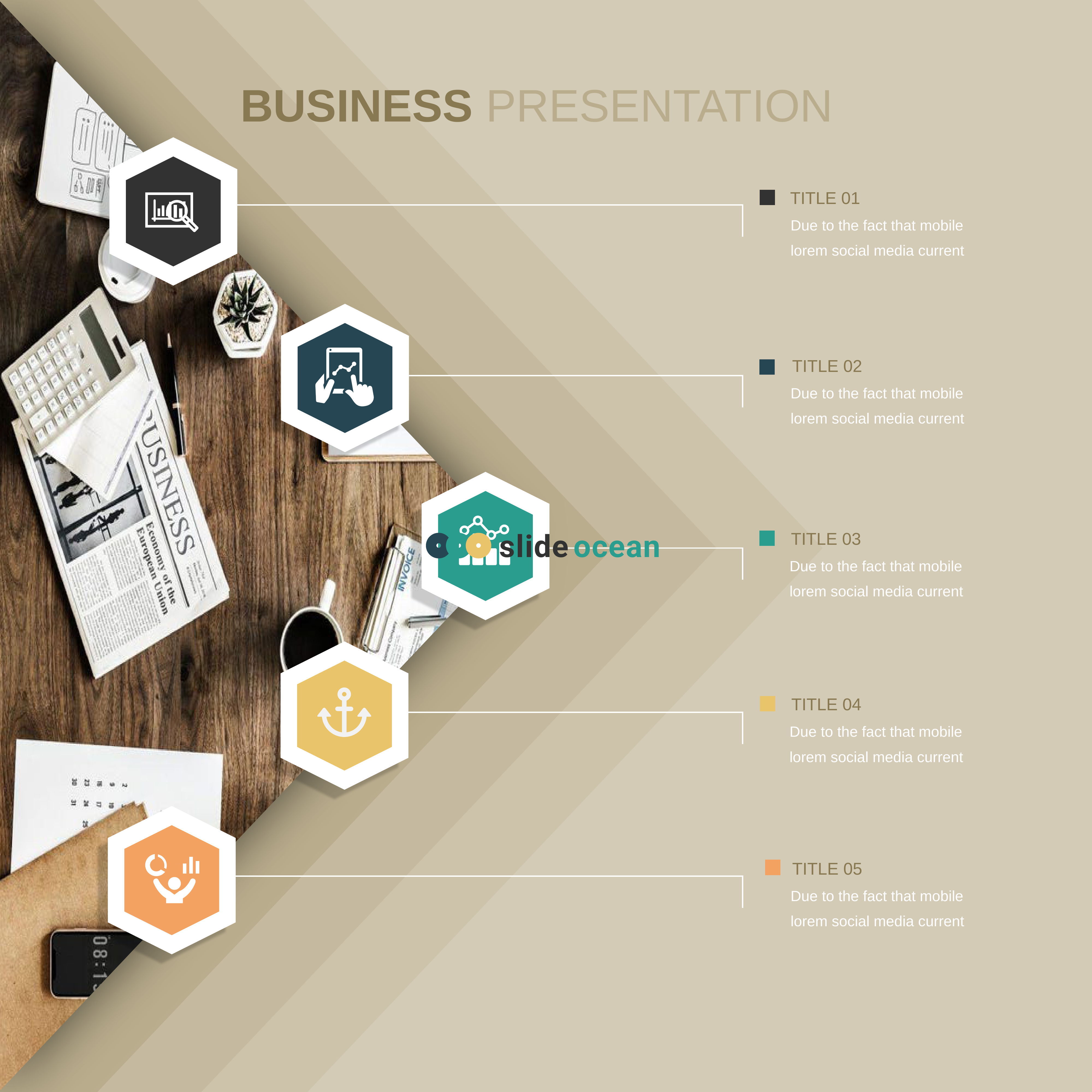

BUSINESS PRESENTATION

TITLE 01

Due to the fact that mobile lorem social media current

TITLE 02

Due to the fact that mobile lorem social media current

TITLE 03

Due to the fact that mobile lorem social media current
slide
ocean

TITLE 04

Due to the fact that mobile lorem social media current

TITLE 05

Due to the fact that mobile lorem social media current